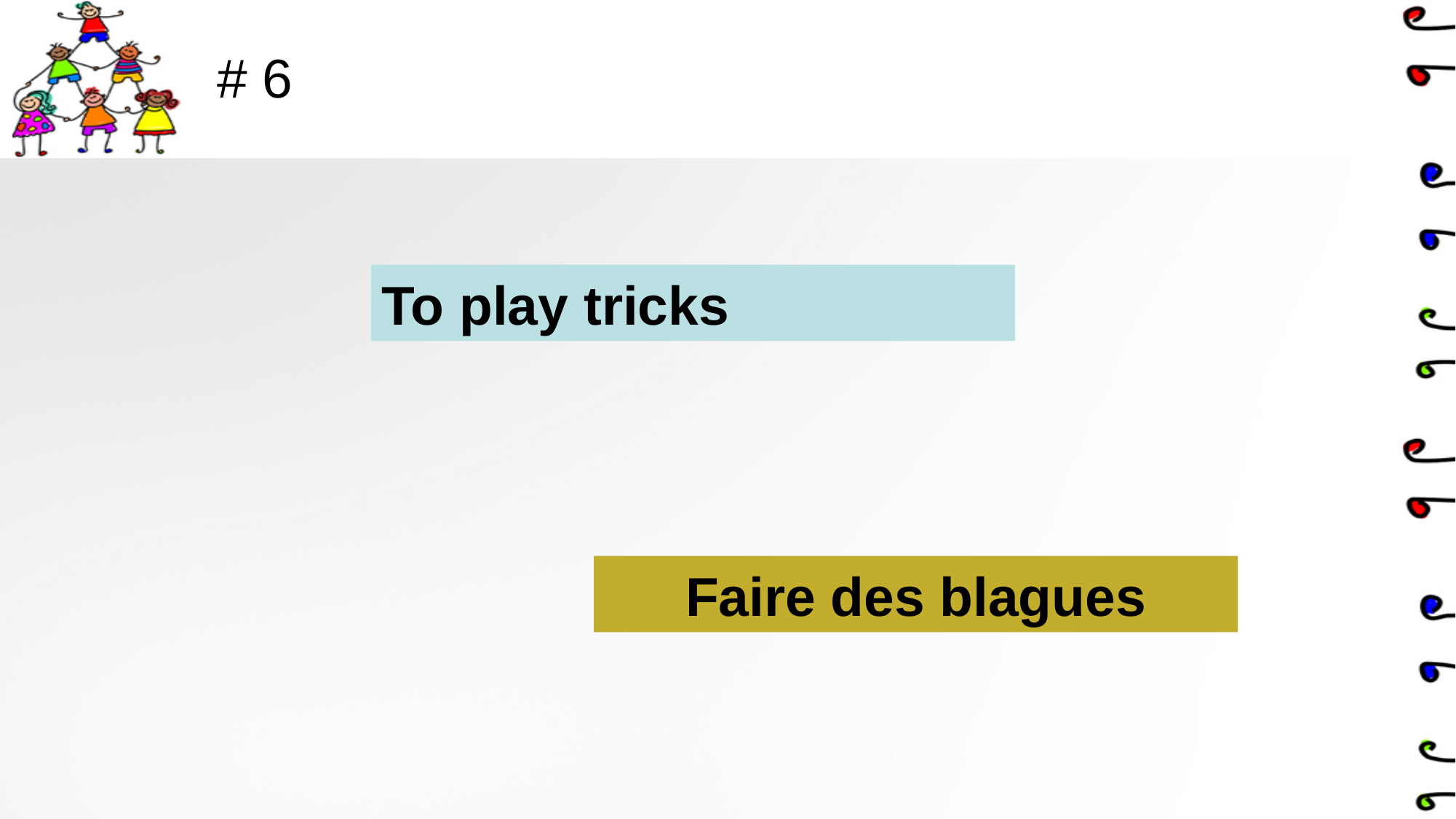

# # 6
To play tricks
Faire des blagues